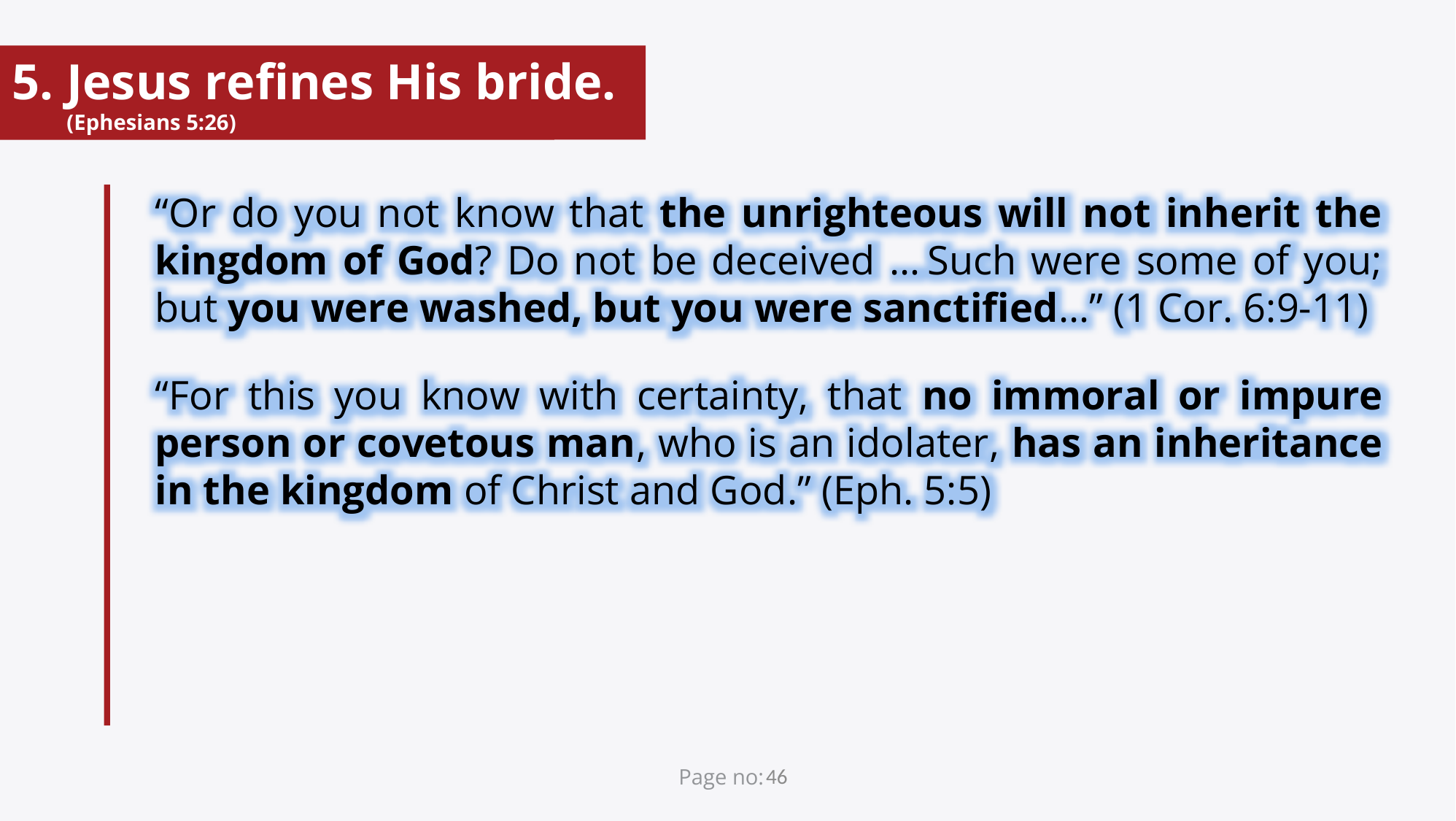

Jesus refines His bride. (Ephesians 5:26)

“Or do you not know that the unrighteous will not inherit the kingdom of God? Do not be deceived … Such were some of you; but you were washed, but you were sanctified…” (1 Cor. 6:9-11)
“For this you know with certainty, that no immoral or impure person or covetous man, who is an idolater, has an inheritance in the kingdom of Christ and God.” (Eph. 5:5)